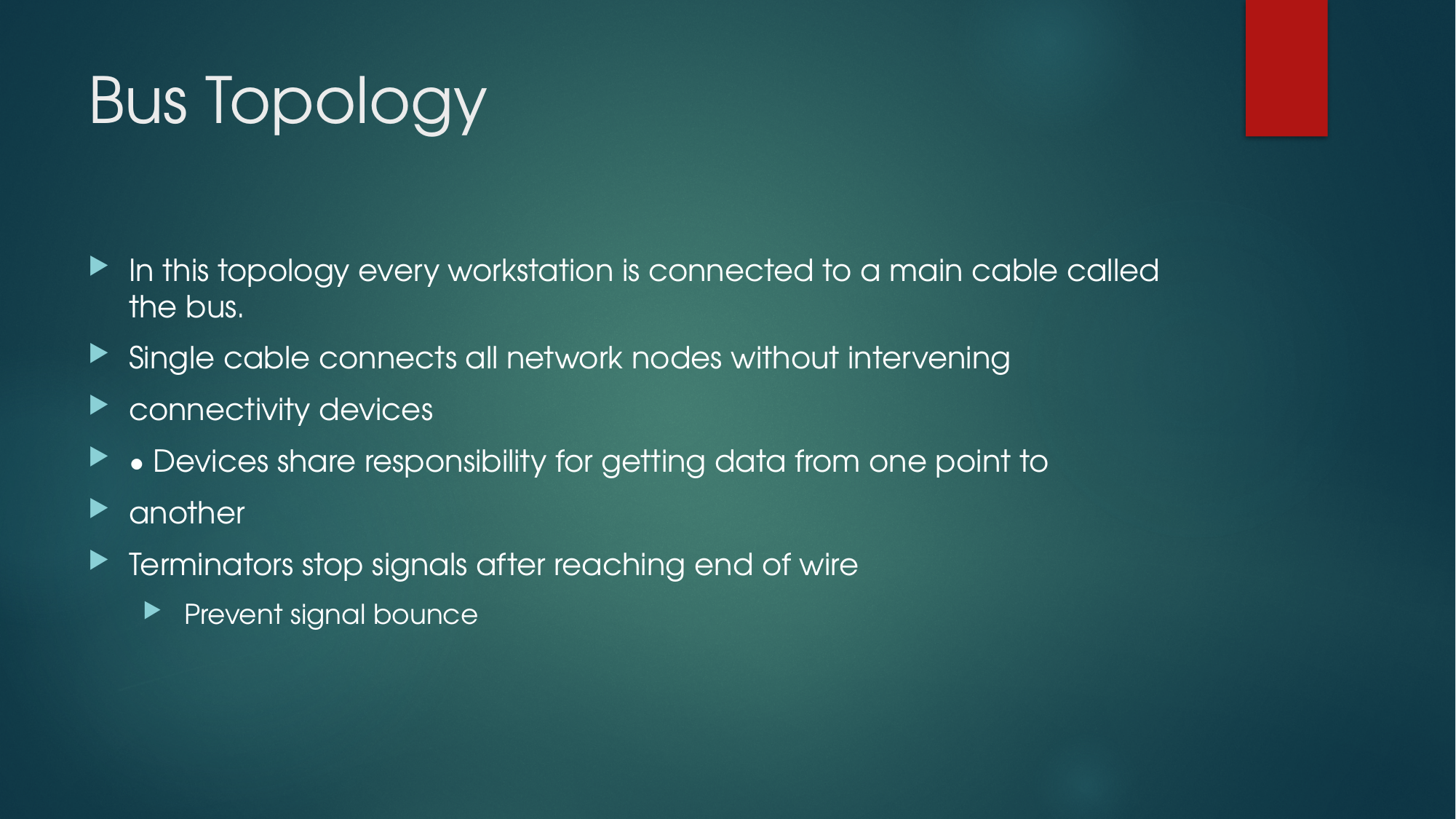

# Bus Topology
In this topology every workstation is connected to a main cable called the bus.
Single cable connects all network nodes without intervening
connectivity devices
• Devices share responsibility for getting data from one point to
another
Terminators stop signals after reaching end of wire
 Prevent signal bounce